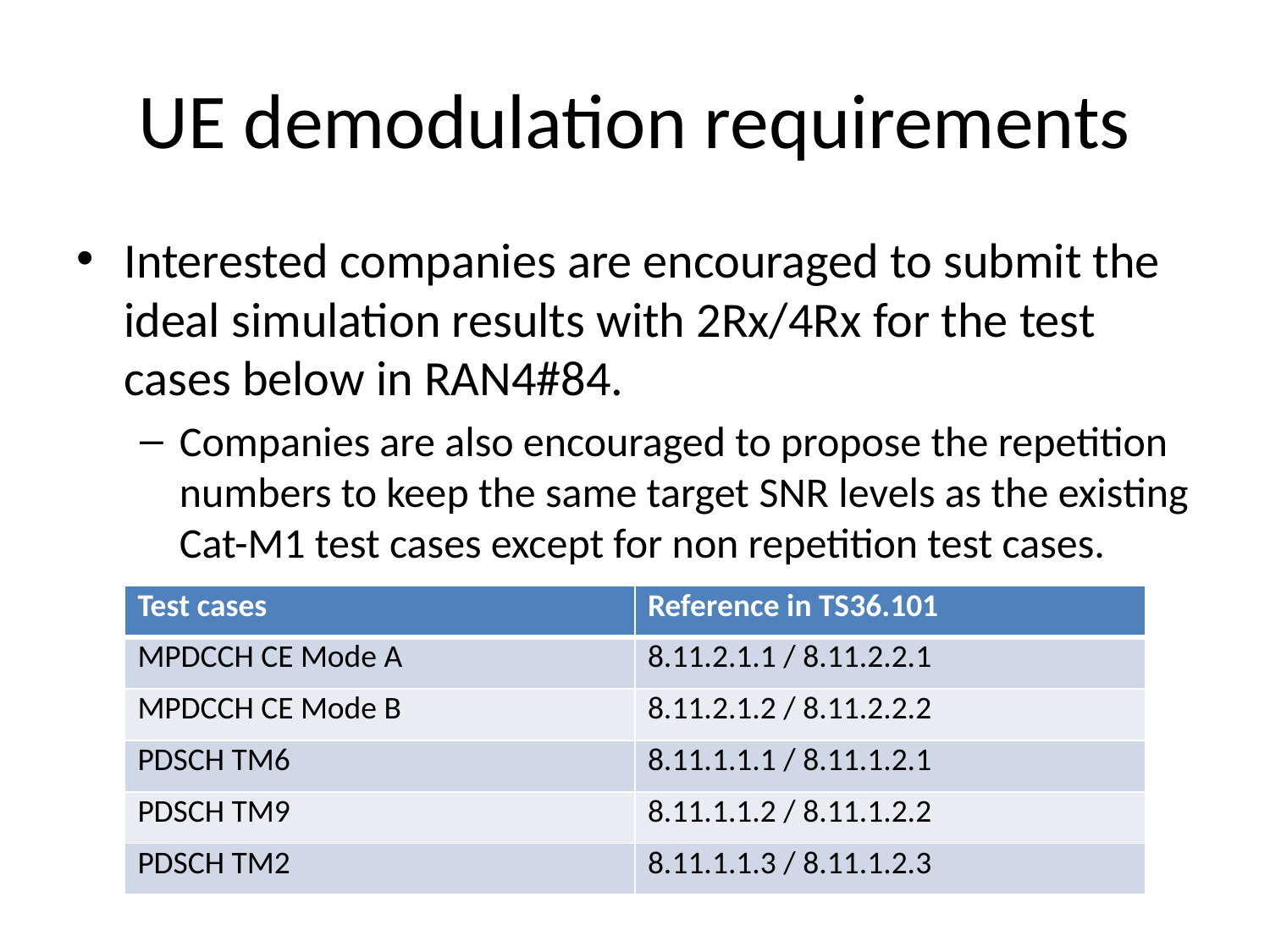

# UE demodulation requirements
Interested companies are encouraged to submit the ideal simulation results with 2Rx/4Rx for the test cases below in RAN4#84.
Companies are also encouraged to propose the repetition numbers to keep the same target SNR levels as the existing Cat-M1 test cases except for non repetition test cases.
| Test cases | Reference in TS36.101 |
| --- | --- |
| MPDCCH CE Mode A | 8.11.2.1.1 / 8.11.2.2.1 |
| MPDCCH CE Mode B | 8.11.2.1.2 / 8.11.2.2.2 |
| PDSCH TM6 | 8.11.1.1.1 / 8.11.1.2.1 |
| PDSCH TM9 | 8.11.1.1.2 / 8.11.1.2.2 |
| PDSCH TM2 | 8.11.1.1.3 / 8.11.1.2.3 |